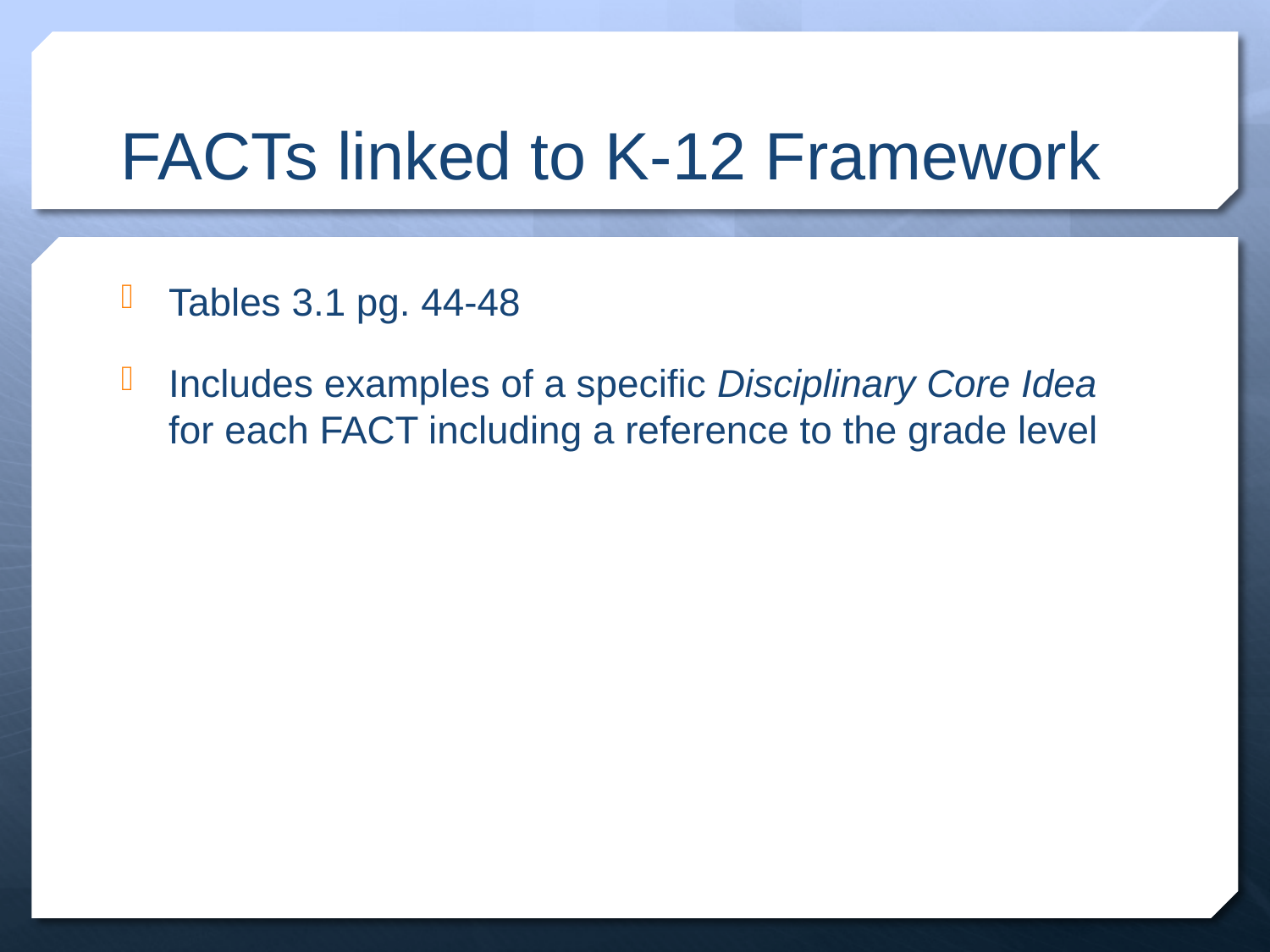

# FACTs linked to K-12 Framework
Tables 3.1 pg. 44-48
Includes examples of a specific Disciplinary Core Idea for each FACT including a reference to the grade level